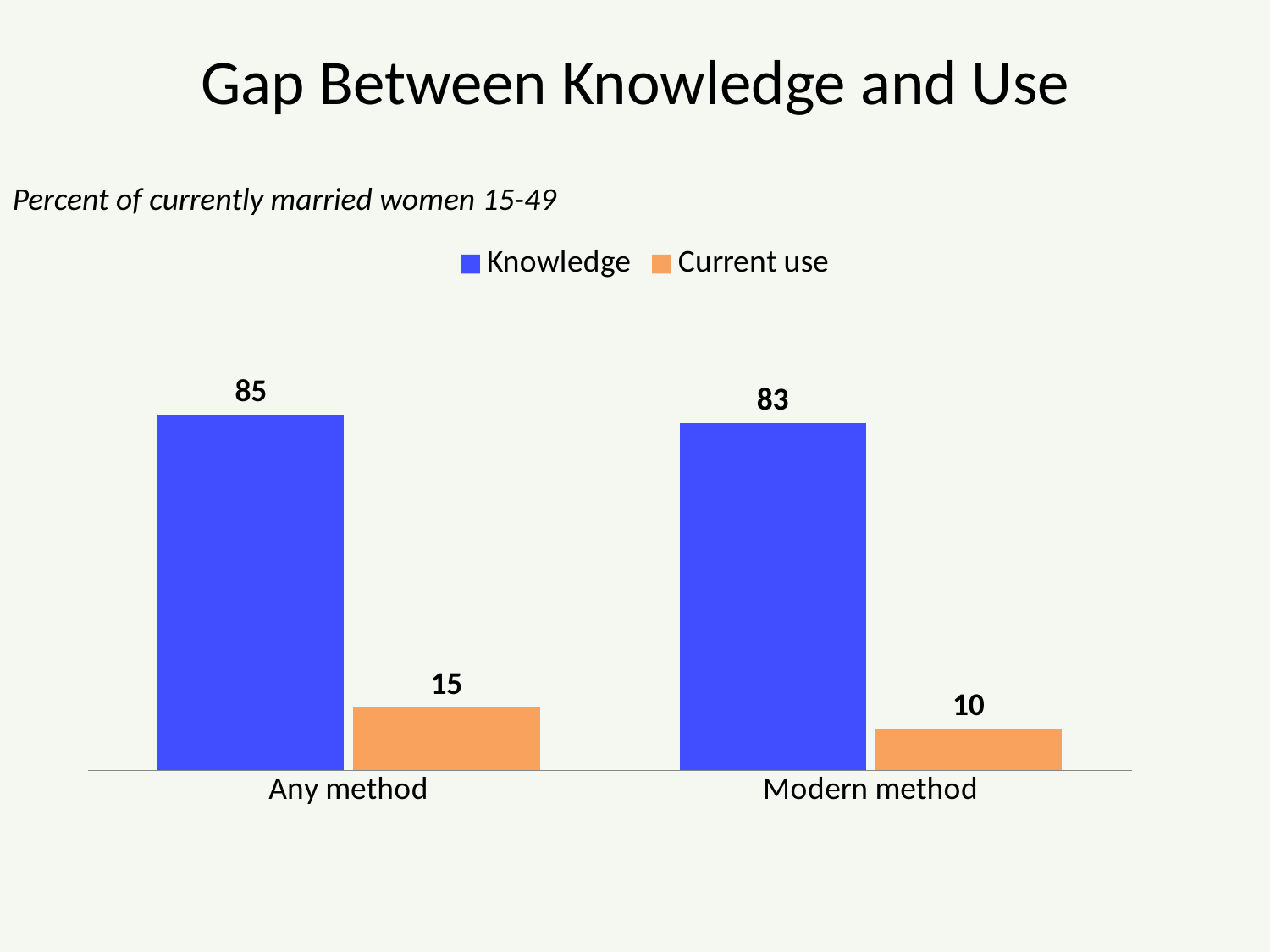

# Gap Between Knowledge and Use
Percent of currently married women 15-49

### Chart

| Category | Knowledge | Current use |
|---|---|---|
| Any method | 85.0 | 15.0 |
| Modern method | 83.0 | 10.0 |